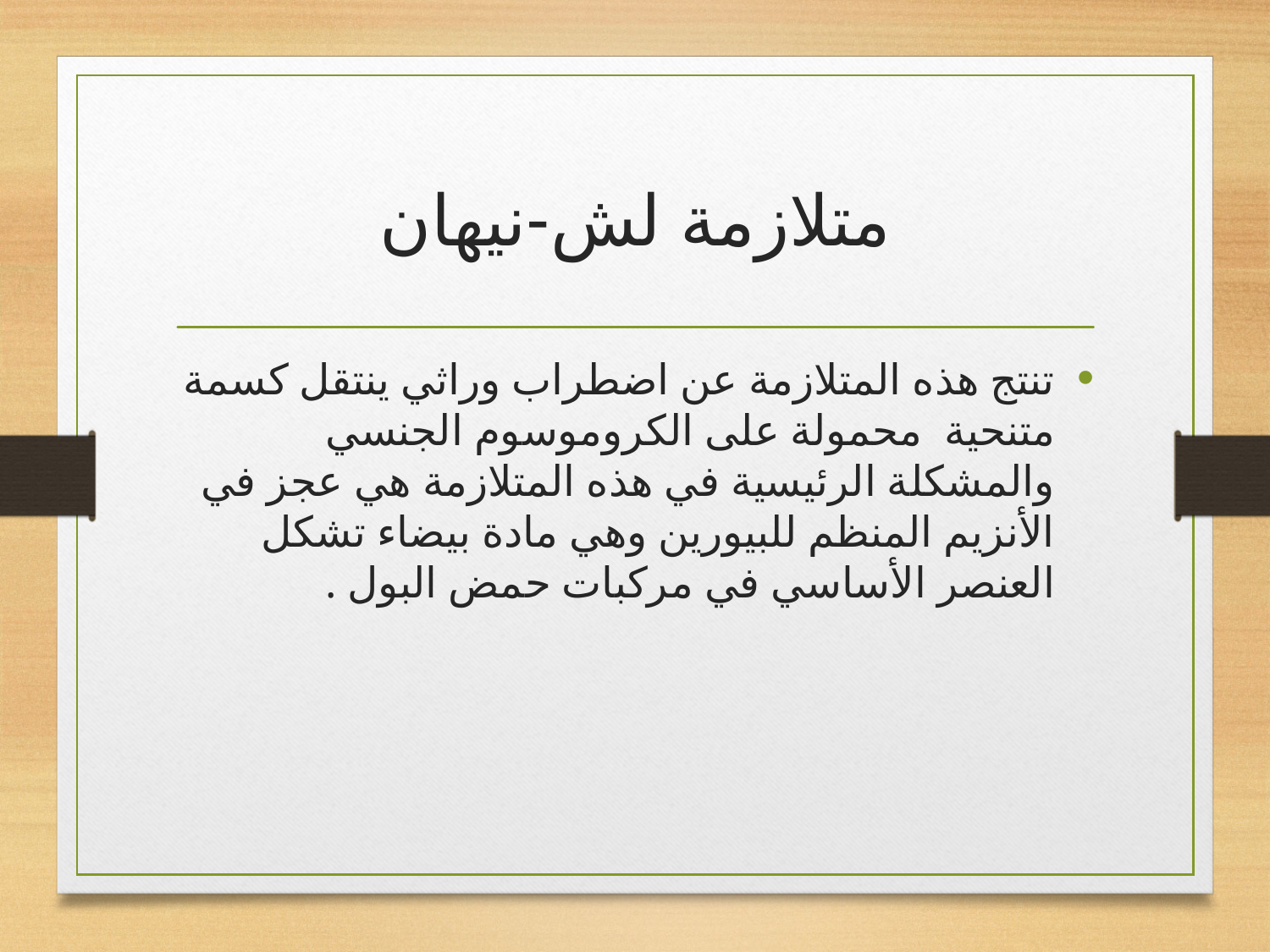

# متلازمة لش-نيهان
تنتج هذه المتلازمة عن اضطراب وراثي ينتقل كسمة متنحية  محمولة على الكروموسوم الجنسي والمشكلة الرئيسية في هذه المتلازمة هي عجز في الأنزيم المنظم للبيورين وهي مادة بيضاء تشكل العنصر الأساسي في مركبات حمض البول .